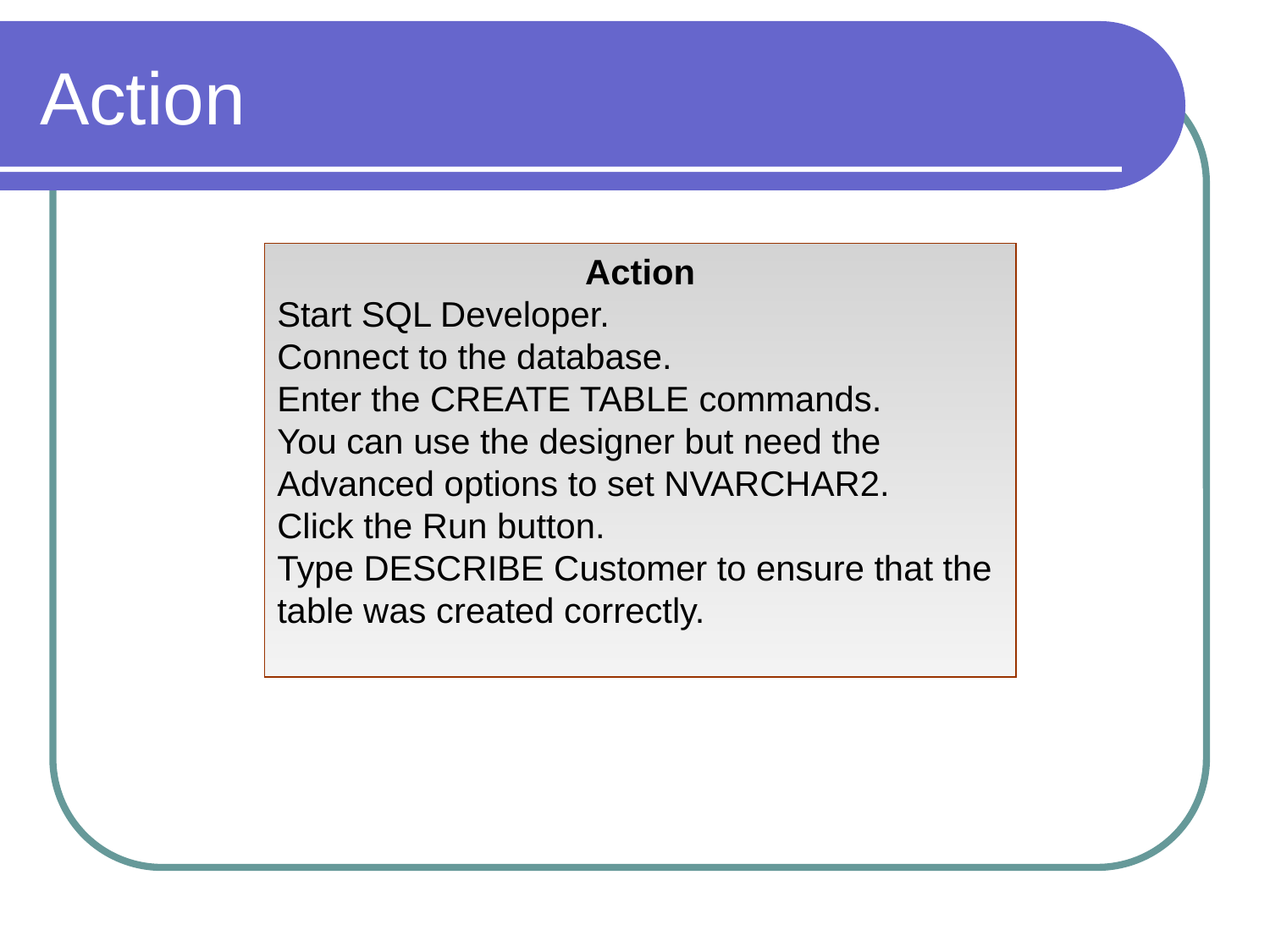

# Action
Action
Start SQL Developer.
Connect to the database.
Enter the CREATE TABLE commands.
You can use the designer but need the Advanced options to set NVARCHAR2.
Click the Run button.
Type DESCRIBE Customer to ensure that the table was created correctly.